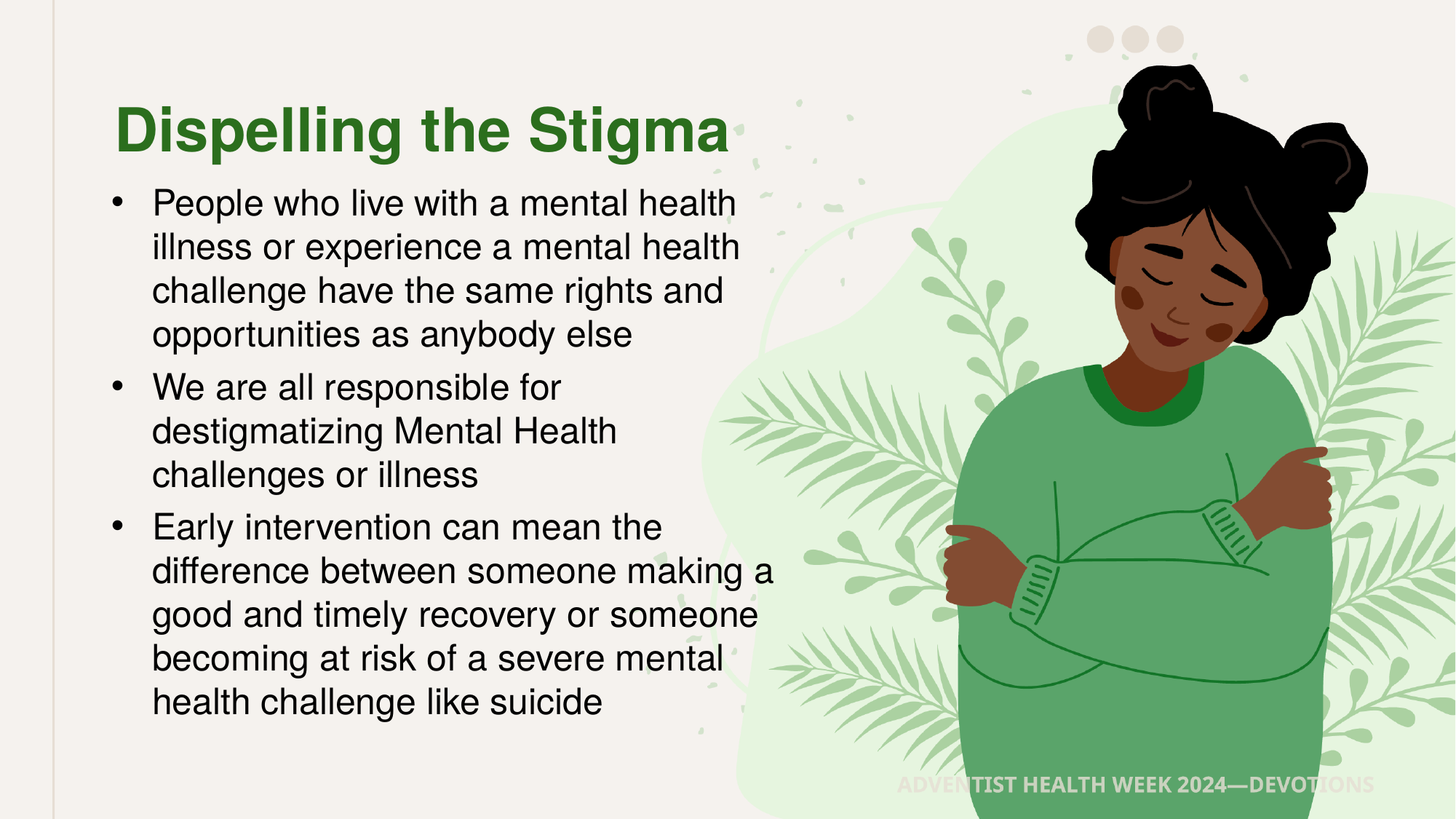

Dispelling the Stigma
People who live with a mental health illness or experience a mental health challenge have the same rights and opportunities as anybody else
We are all responsible for destigmatizing Mental Health challenges or illness
Early intervention can mean the difference between someone making a good and timely recovery or someone becoming at risk of a severe mental health challenge like suicide